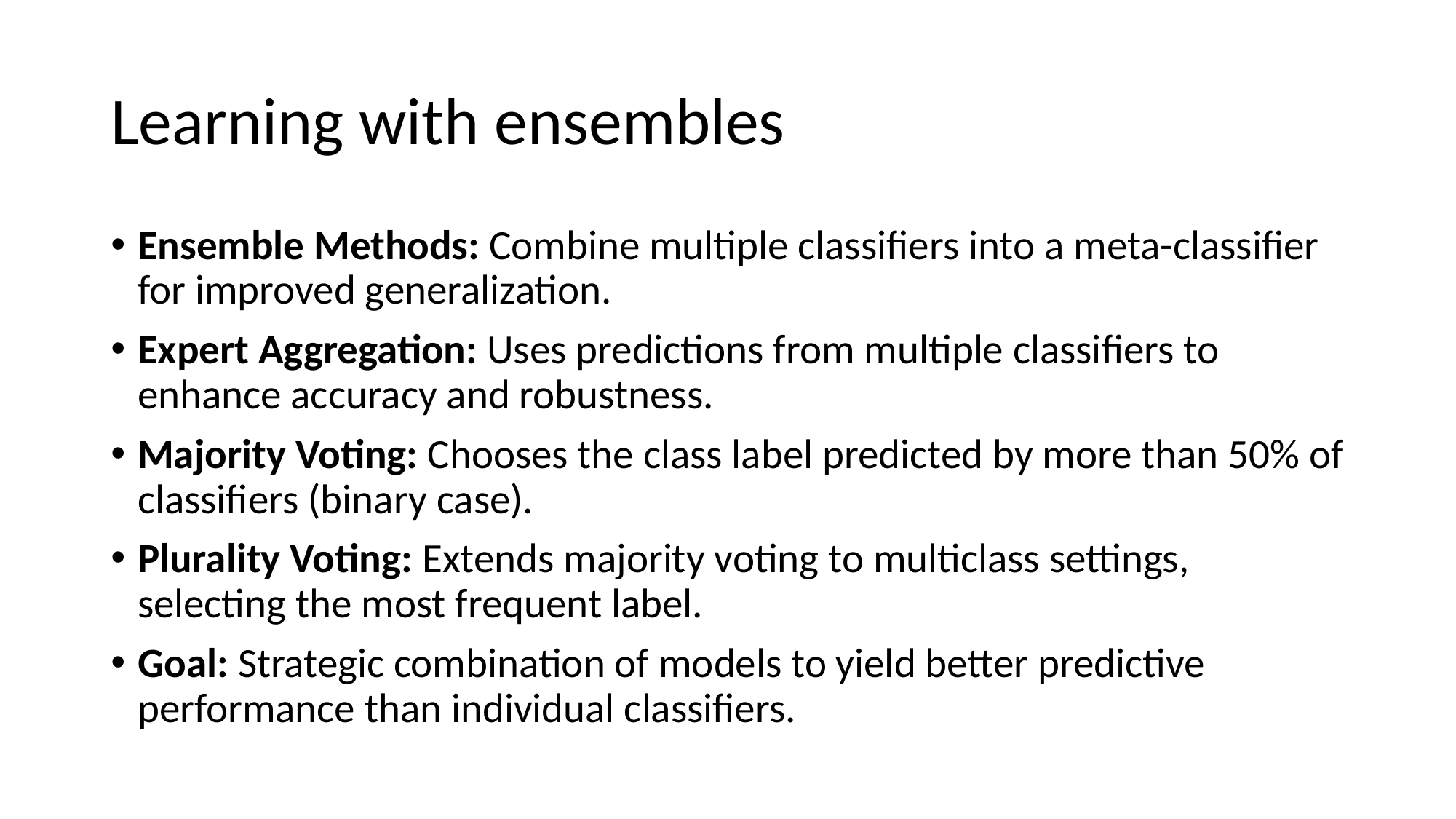

# Learning with ensembles
Ensemble Methods: Combine multiple classifiers into a meta-classifier for improved generalization.
Expert Aggregation: Uses predictions from multiple classifiers to enhance accuracy and robustness.
Majority Voting: Chooses the class label predicted by more than 50% of classifiers (binary case).
Plurality Voting: Extends majority voting to multiclass settings, selecting the most frequent label.
Goal: Strategic combination of models to yield better predictive performance than individual classifiers.